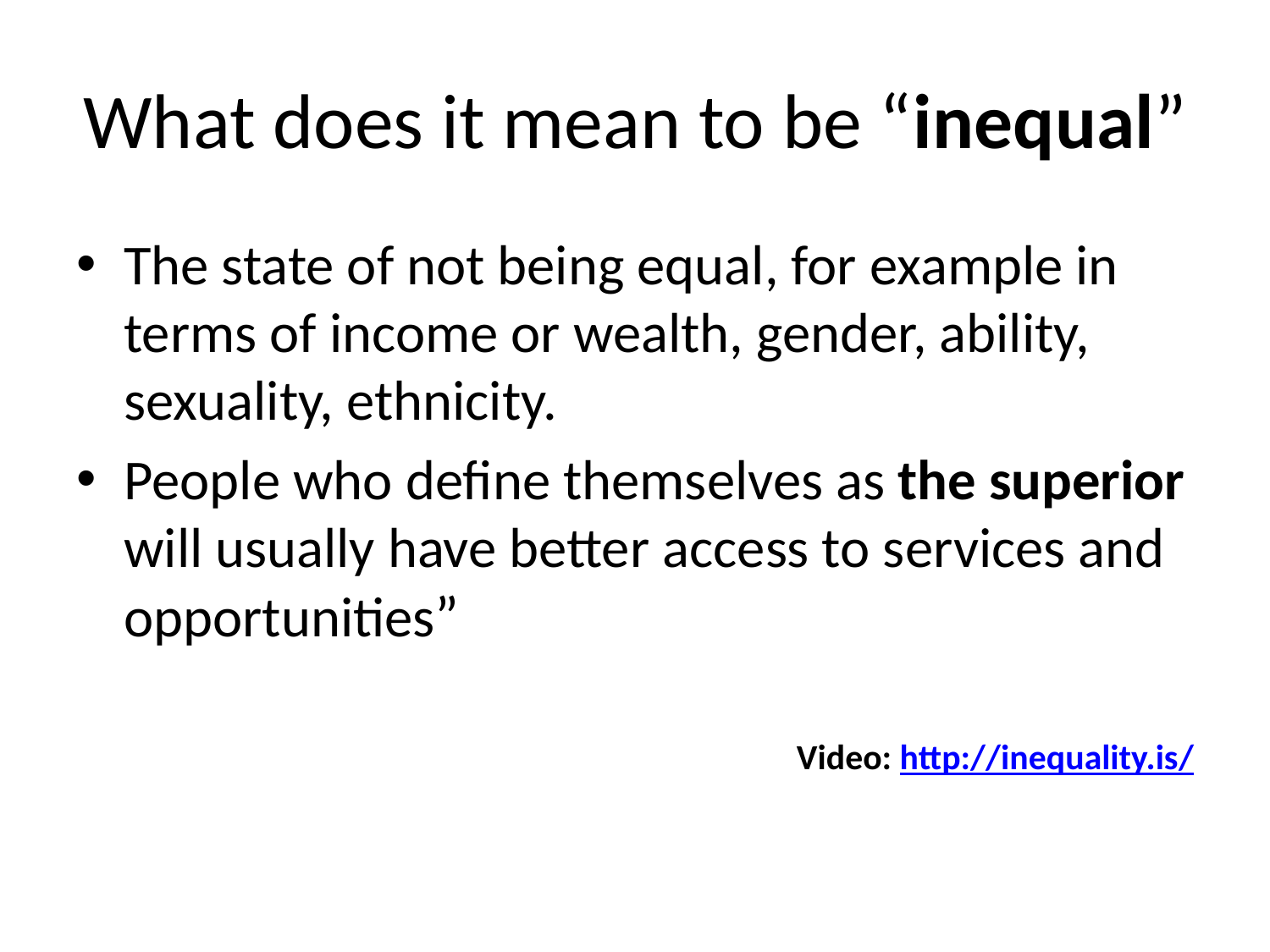

# What does it mean to be “inequal”
The state of not being equal, for example in terms of income or wealth, gender, ability, sexuality, ethnicity.
People who define themselves as the superior will usually have better access to services and opportunities”

Video: http://inequality.is/